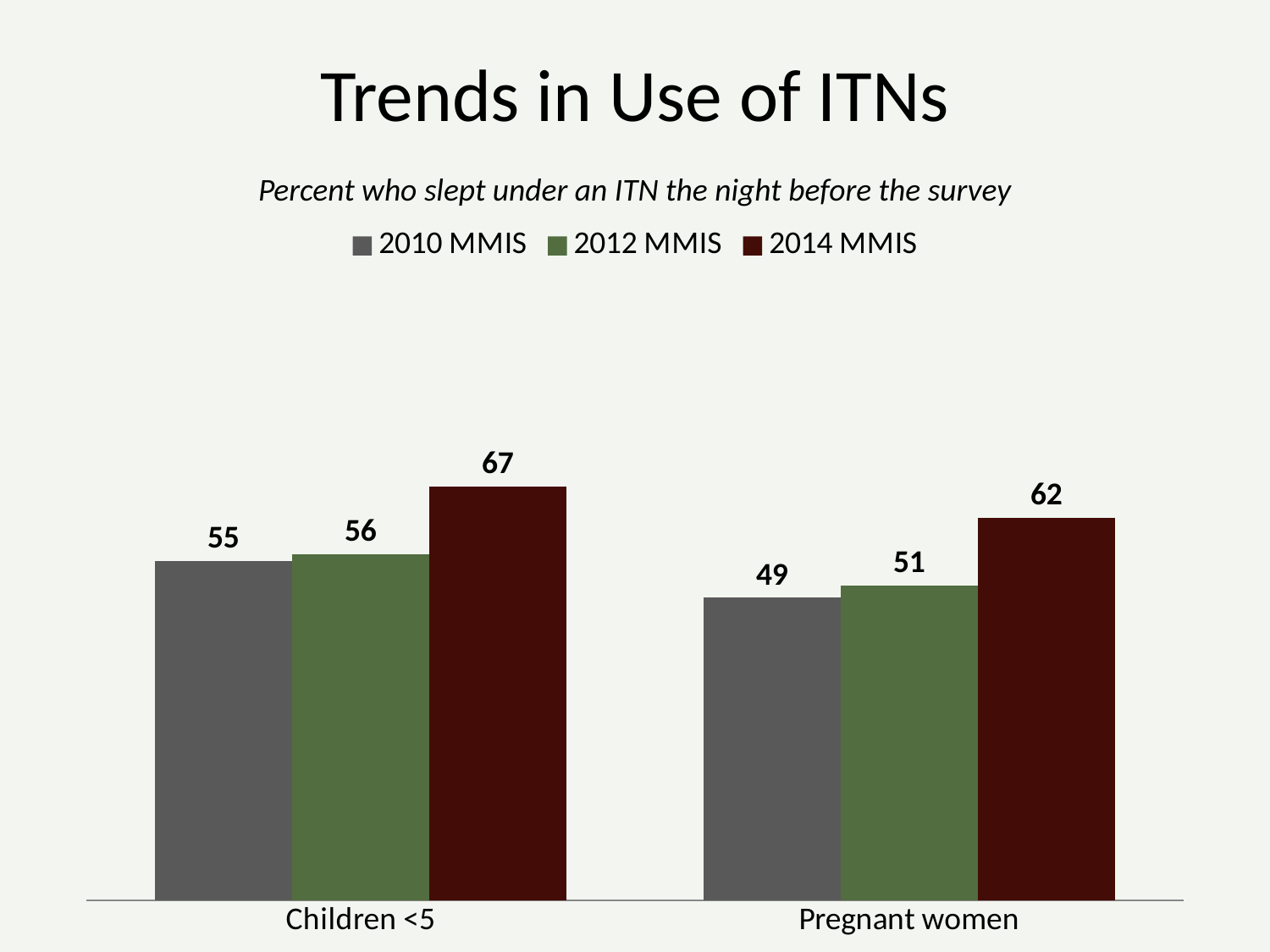

Trends in Use of ITNs
Percent who slept under an ITN the night before the survey

### Chart

| Category | 2010 MMIS | 2012 MMIS | 2014 MMIS |
|---|---|---|---|
| Children <5 | 55.0 | 56.0 | 67.0 |
| Pregnant women | 49.0 | 51.0 | 62.0 |